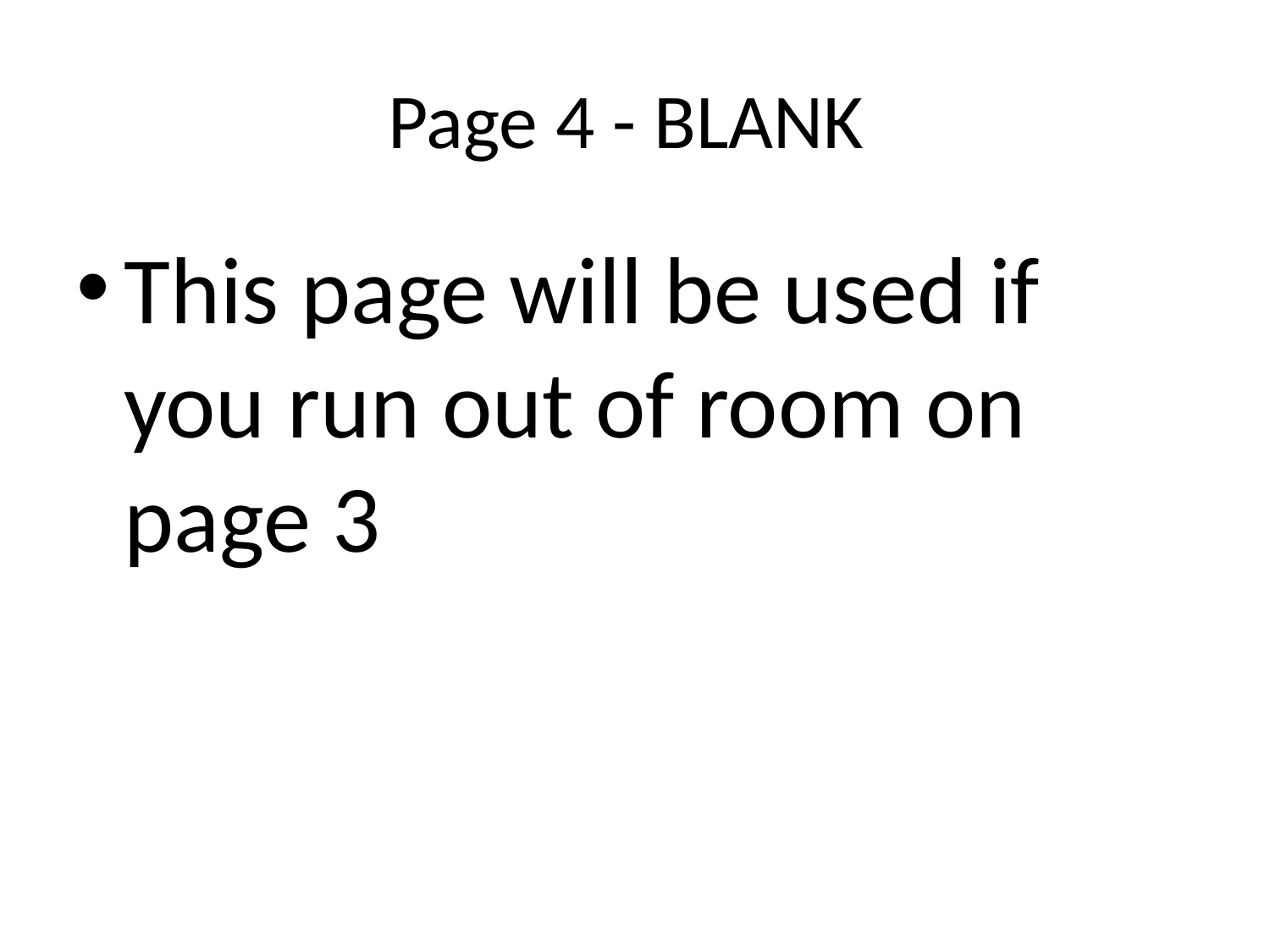

# Page 4 - BLANK
This page will be used if you run out of room on page 3